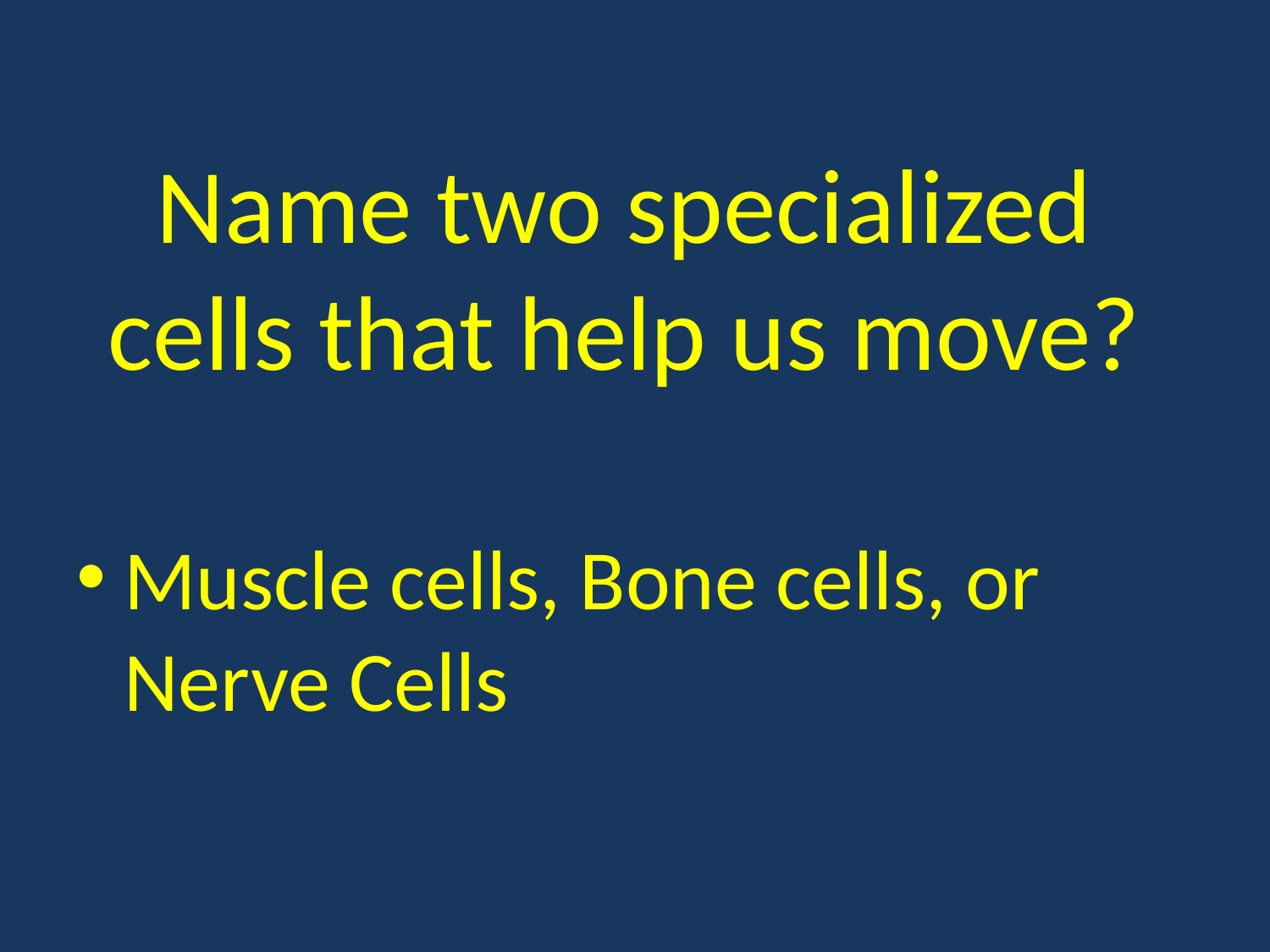

# Name two specialized cells that help us move?
Muscle cells, Bone cells, or Nerve Cells